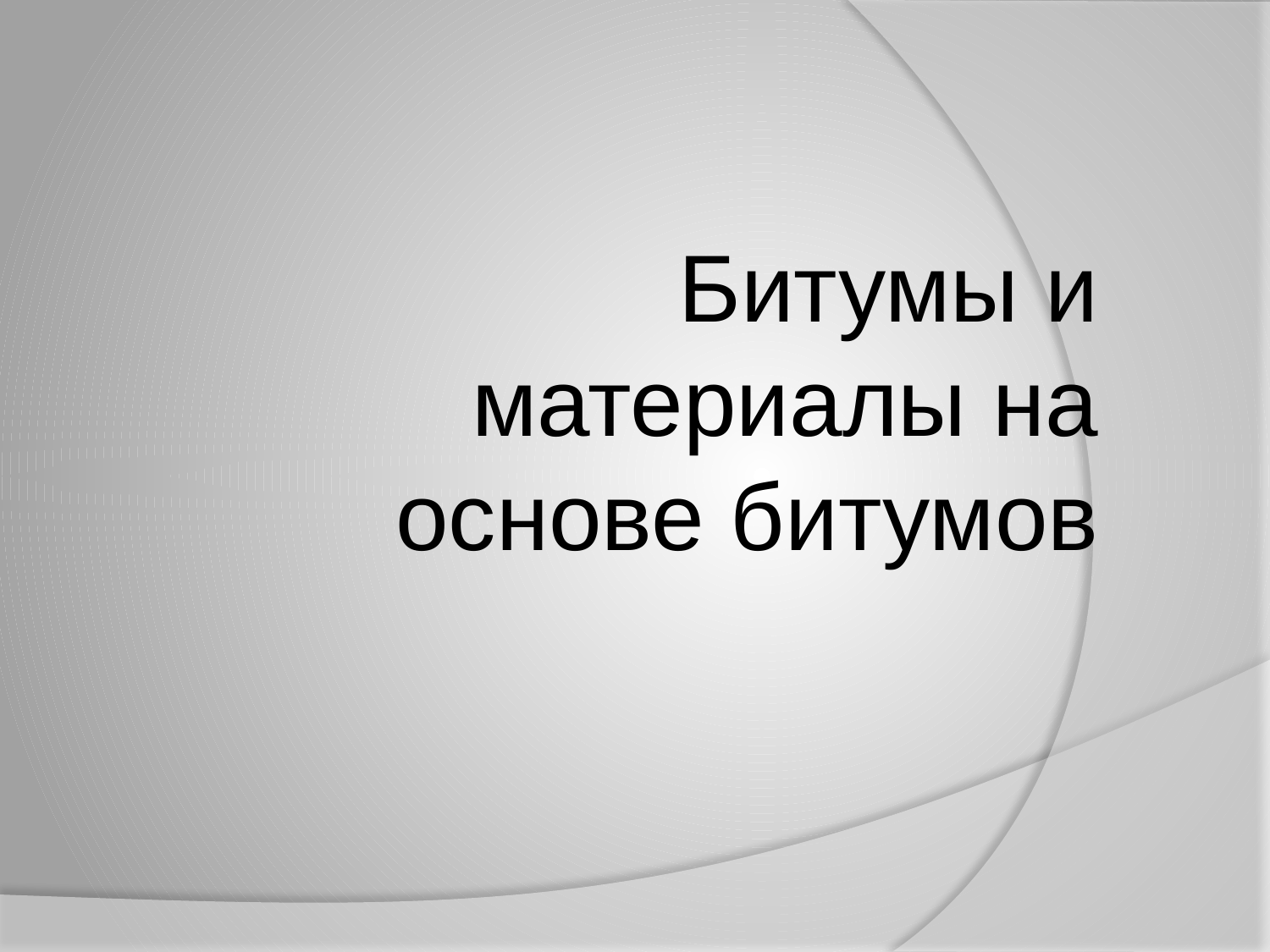

Битумы и материалы на основе битумов
#